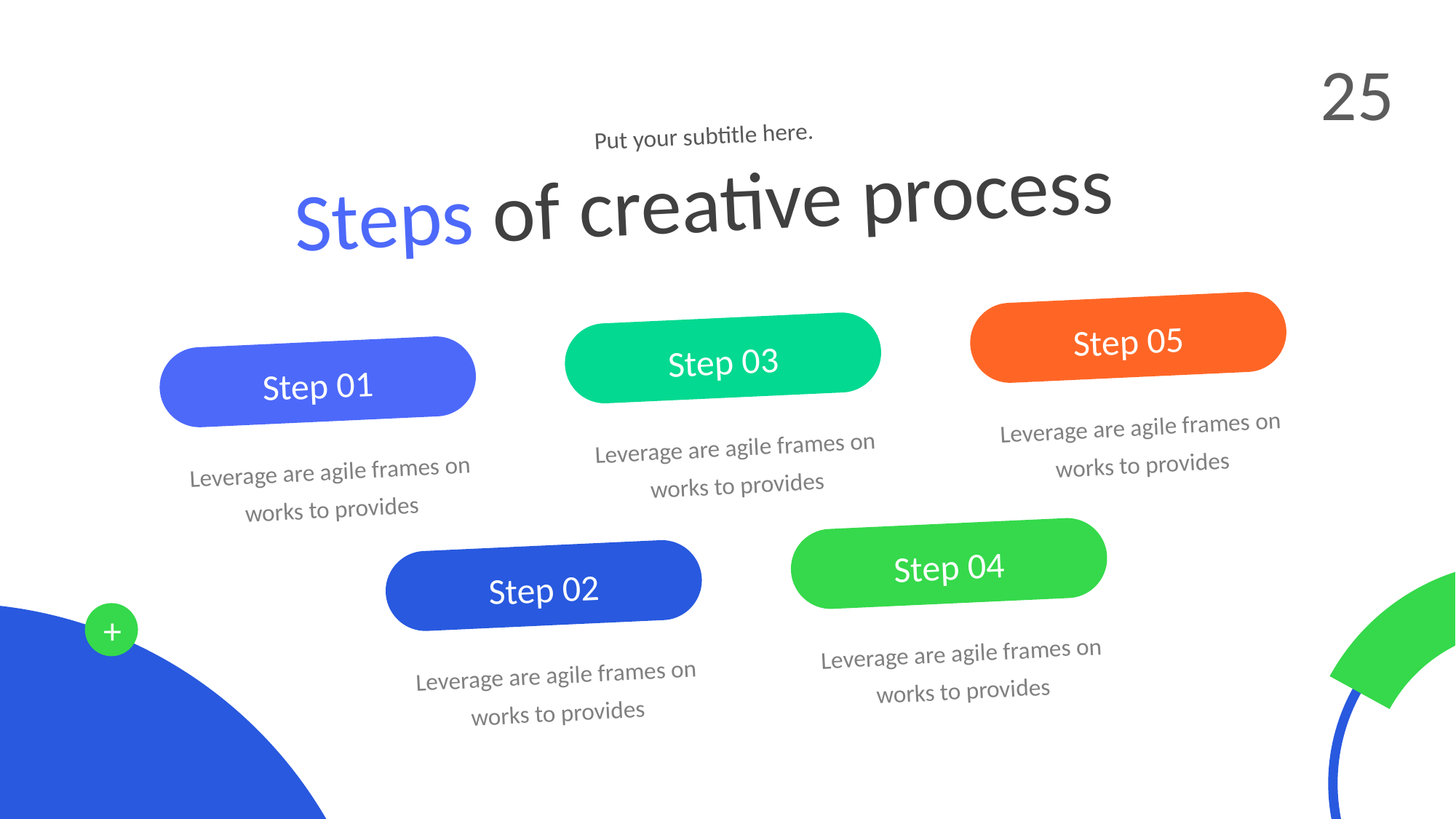

25
Put your subtitle here.
Steps of creative process
Step 05
Step 03
Step 01
Leverage are agile frames on works to provides
Leverage are agile frames on works to provides
Leverage are agile frames on works to provides
Step 04
Step 02

+
Leverage are agile frames on works to provides
Leverage are agile frames on works to provides